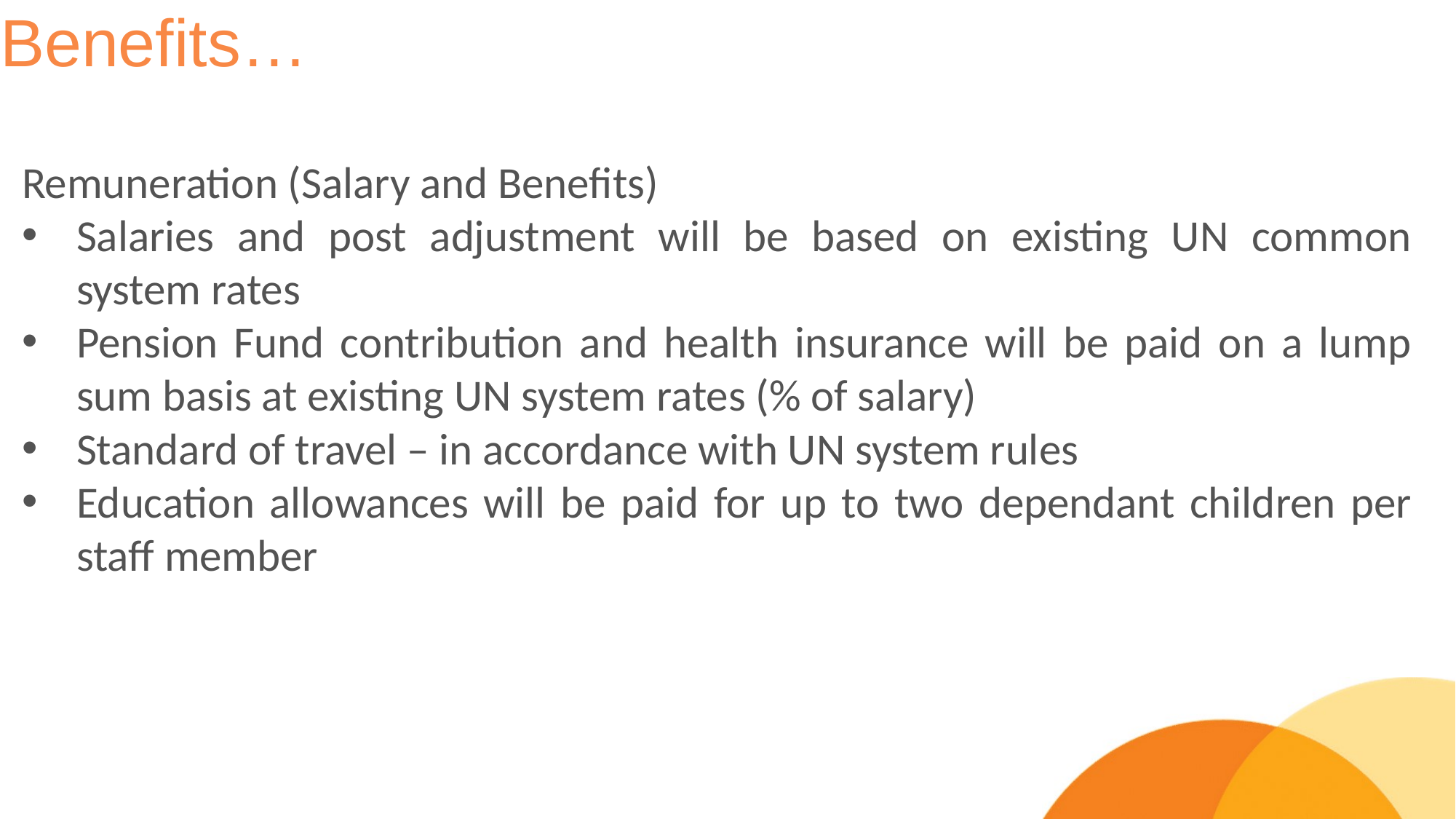

# Benefits…
Remuneration (Salary and Benefits)
Salaries and post adjustment will be based on existing UN common system rates
Pension Fund contribution and health insurance will be paid on a lump sum basis at existing UN system rates (% of salary)
Standard of travel – in accordance with UN system rules
Education allowances will be paid for up to two dependant children per staff member